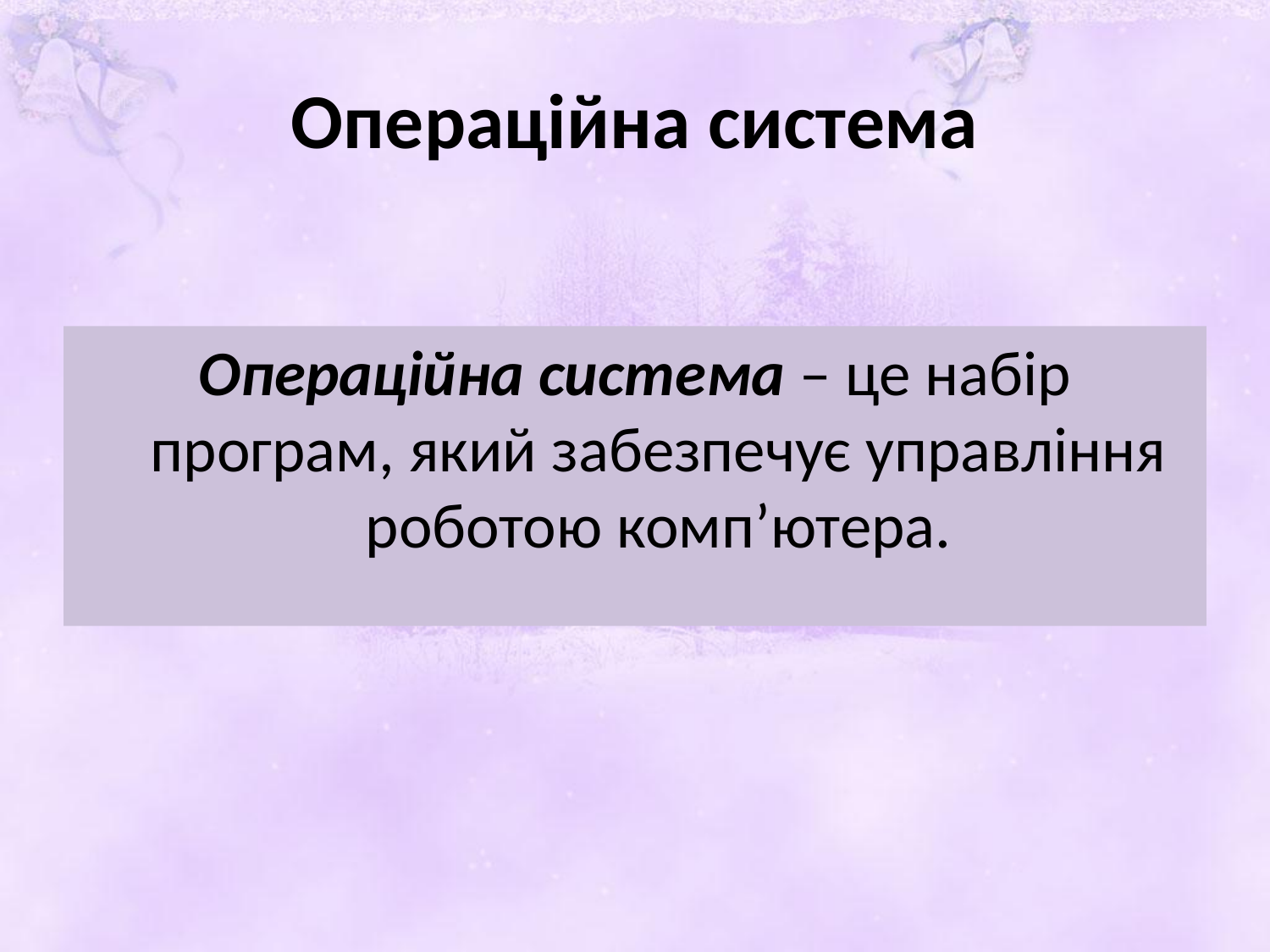

# Операційна система
Операційна система – це набір програм, який забезпечує управління роботою комп’ютера.